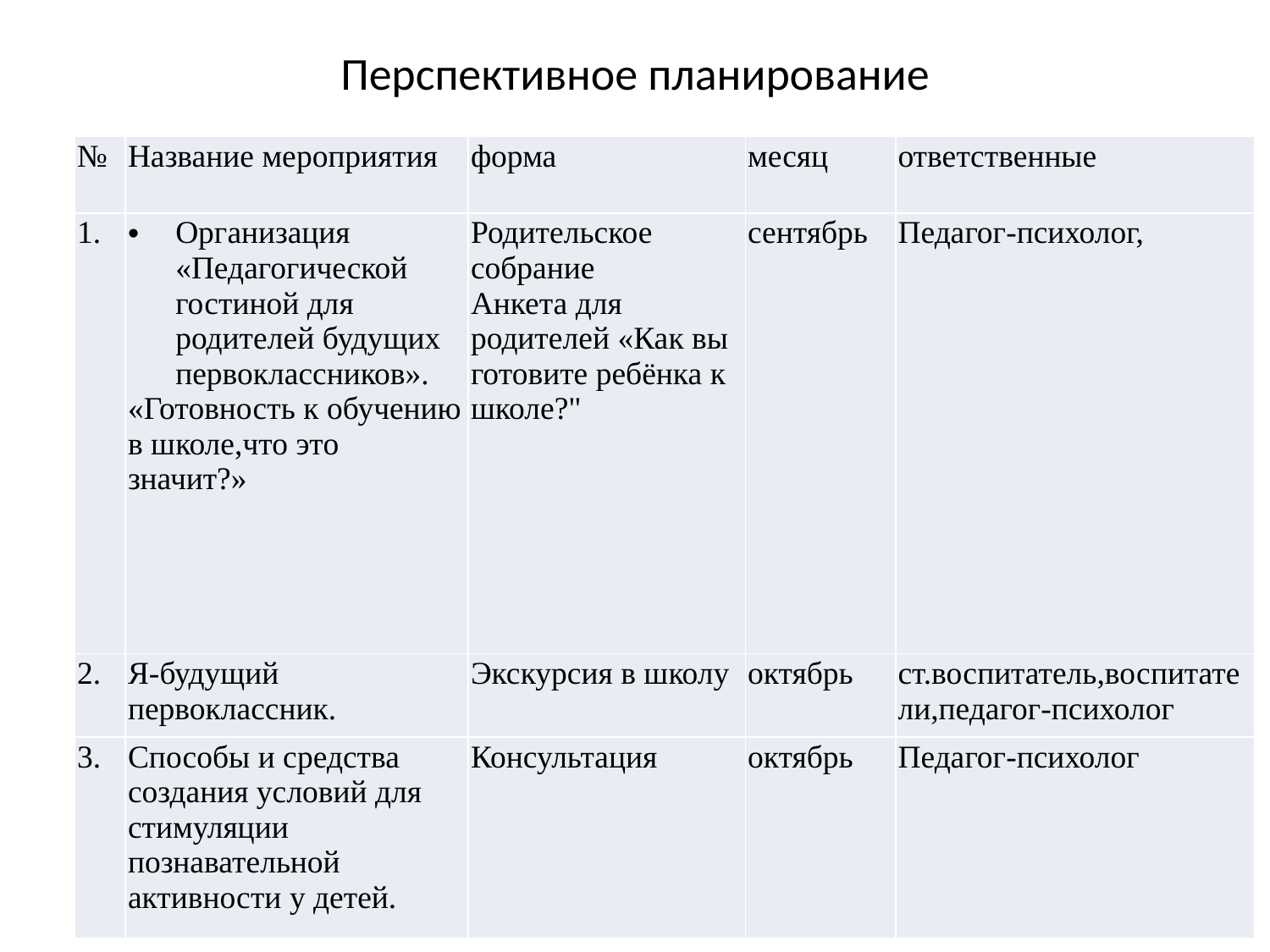

# Перспективное планирование
| № | Название мероприятия | форма | месяц | ответственные |
| --- | --- | --- | --- | --- |
| 1. | Организация «Педагогической гостиной для родителей будущих первоклассников». «Готовность к обучению в школе,что это значит?» | Родительское собрание Анкета для родителей «Как вы готовите ребёнка к школе?" | сентябрь | Педагог-психолог, |
| 2. | Я-будущий первоклассник. | Экскурсия в школу | октябрь | ст.воспитатель,воспитатели,педагог-психолог |
| 3. | Способы и средства создания условий для стимуляции познавательной активности у детей. | Консультация | октябрь | Педагог-психолог |